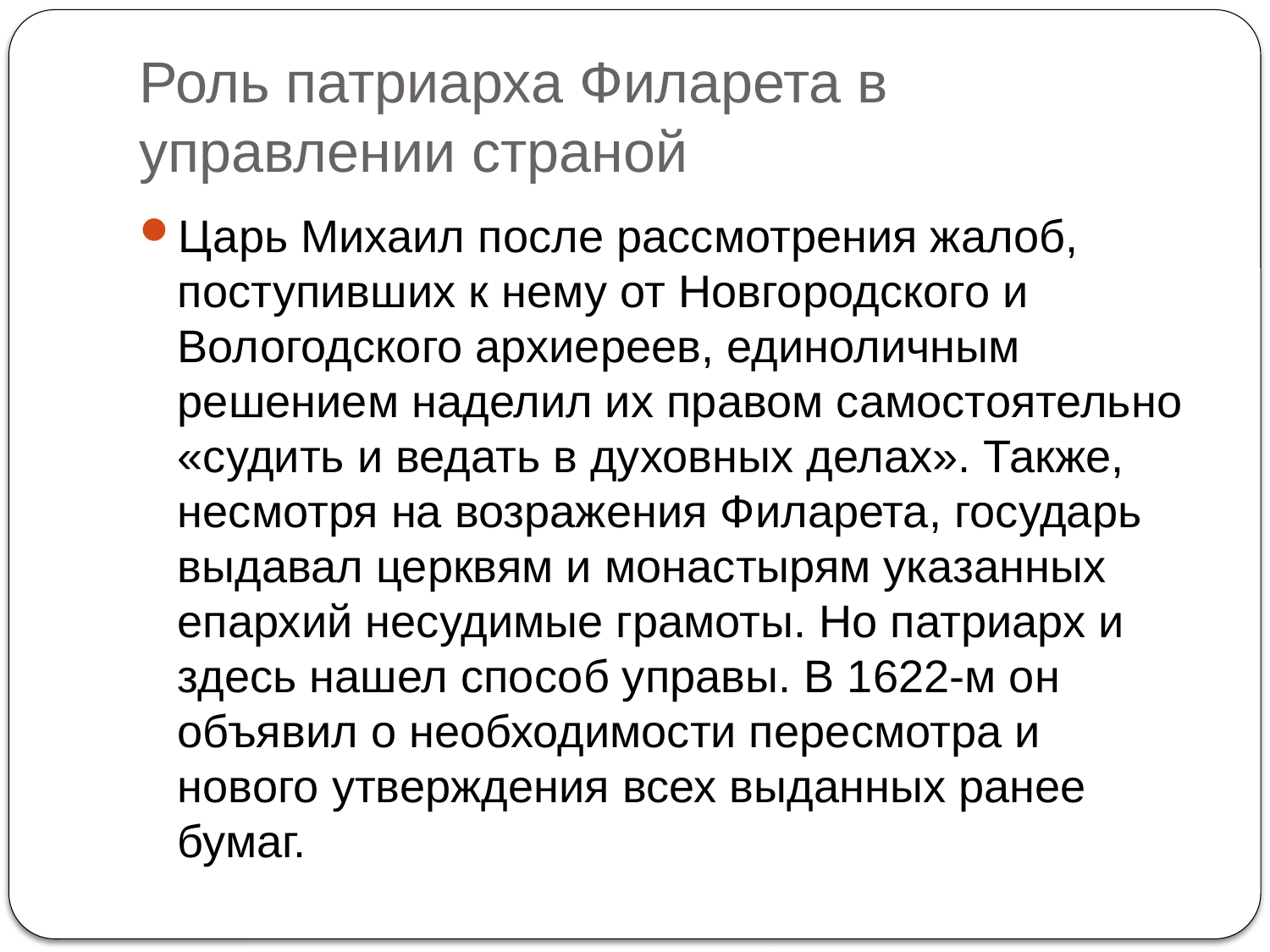

# Роль патриарха Филарета в управлении страной
Царь Михаил после рассмотрения жалоб, поступивших к нему от Новгородского и Вологодского архиереев, единоличным решением наделил их правом самостоятельно «судить и ведать в духовных делах». Также, несмотря на возражения Филарета, государь выдавал церквям и монастырям указанных епархий несудимые грамоты. Но патриарх и здесь нашел способ управы. В 1622-м он объявил о необходимости пересмотра и нового утверждения всех выданных ранее бумаг.